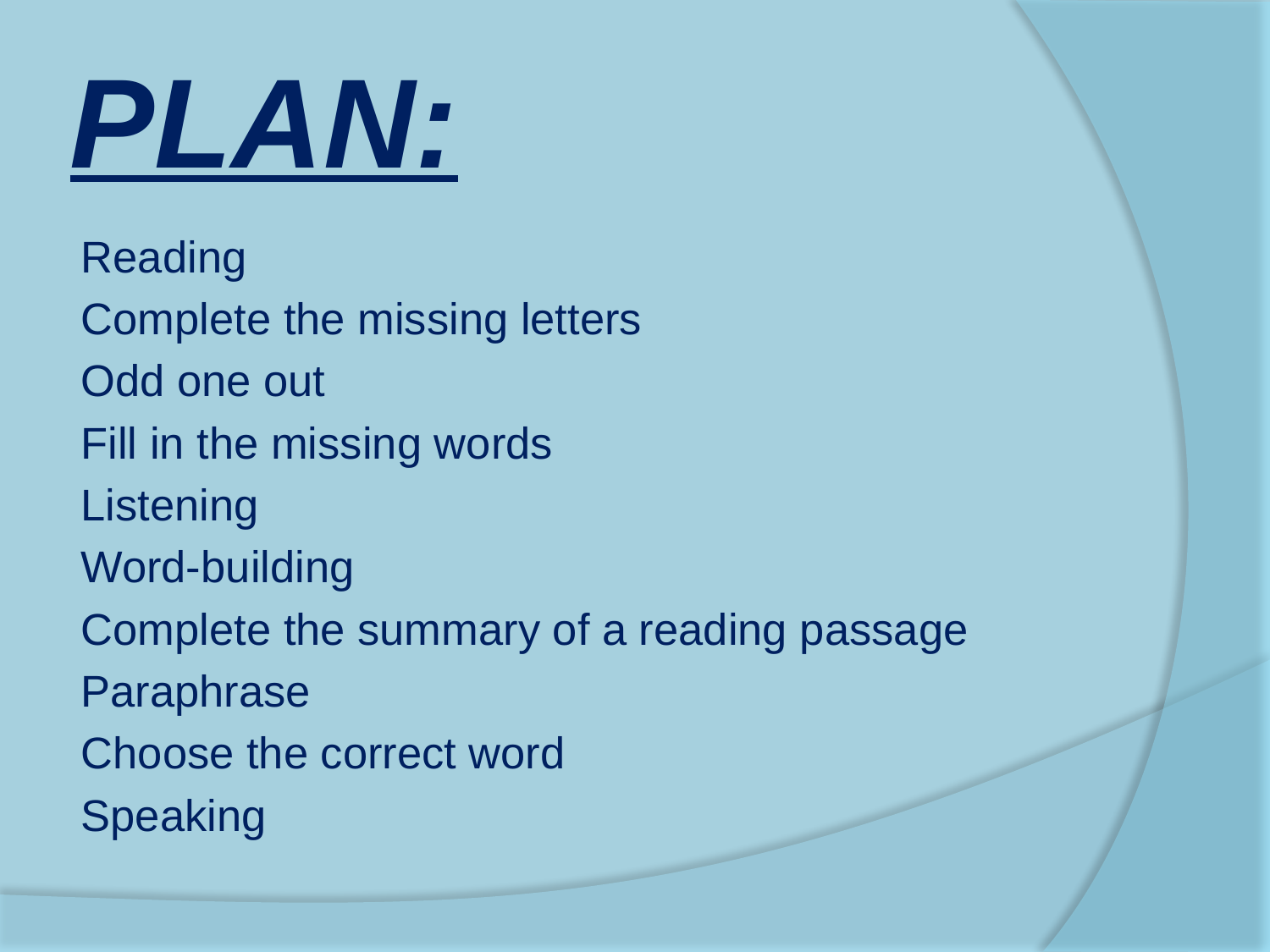

# PLAN:
Reading
Complete the missing letters
Odd one out
Fill in the missing words
Listening
Word-building
Complete the summary of a reading passage
Parаphrase
Choose the correct word
Speaking